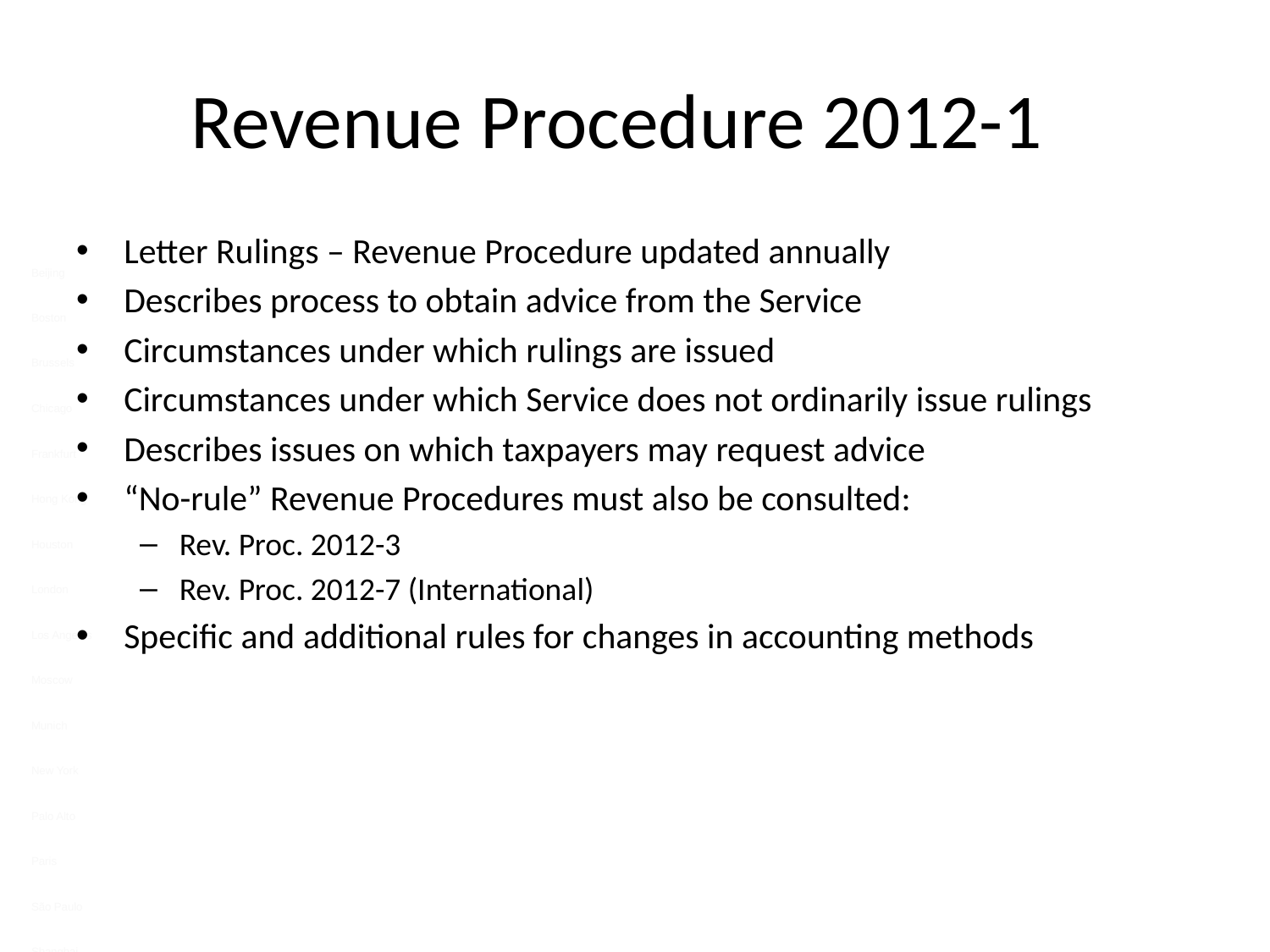

# Revenue Procedure 2012-1
Letter Rulings – Revenue Procedure updated annually
Describes process to obtain advice from the Service
Circumstances under which rulings are issued
Circumstances under which Service does not ordinarily issue rulings
Describes issues on which taxpayers may request advice
“No-rule” Revenue Procedures must also be consulted:
Rev. Proc. 2012-3
Rev. Proc. 2012-7 (International)
Specific and additional rules for changes in accounting methods

Beijing
Boston
Brussels
Chicago
Frankfurt
Hong Kong
Houston
London
Los Angeles
Moscow
Munich
New York
Palo Alto
Paris
São Paulo
Shanghai
Singapore
Sydney
Tokyo
Toronto
Vienna
Washington, D.C.
Wilmington